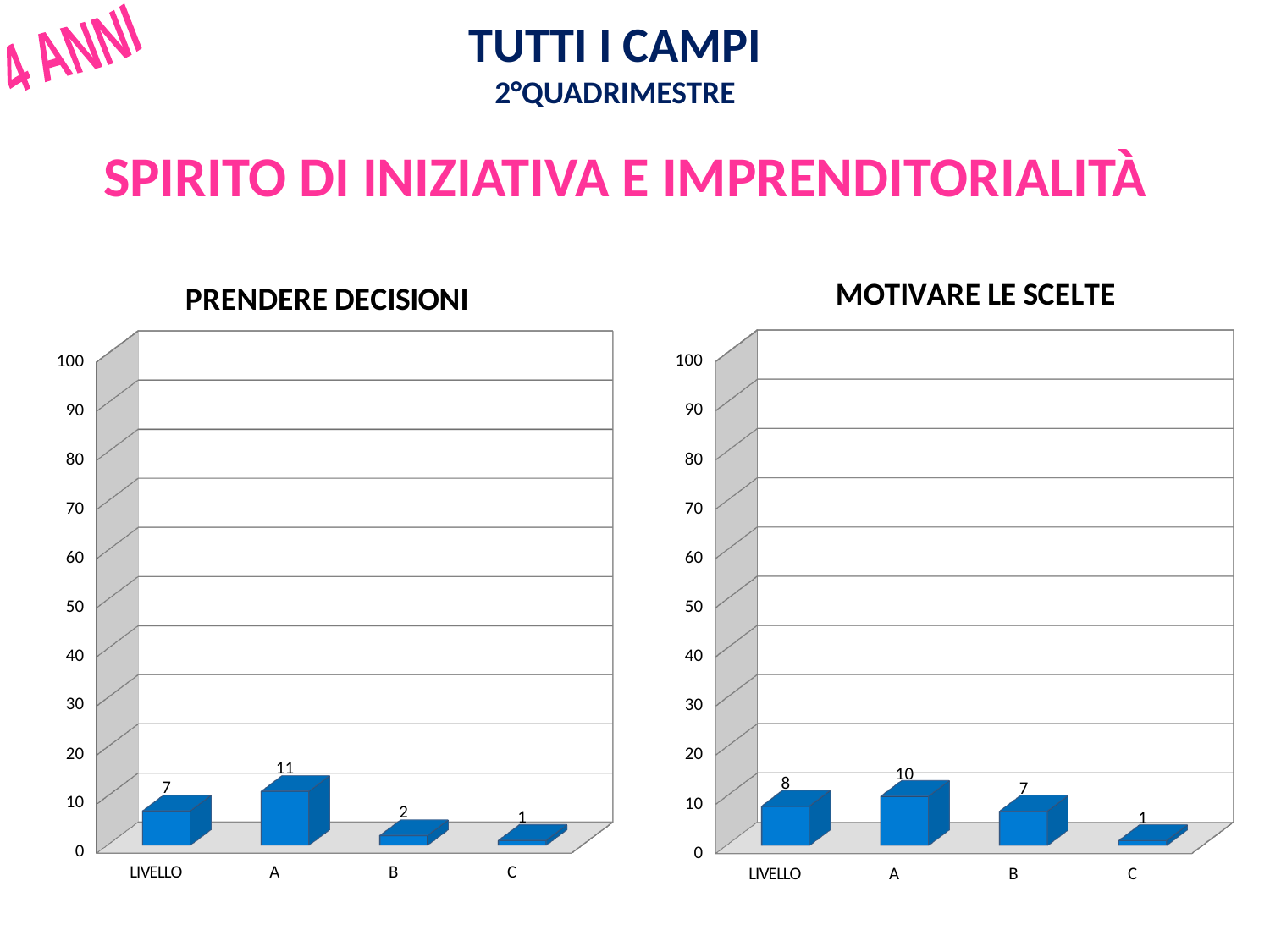

TUTTI I CAMPI
2°QUADRIMESTRE
 4 ANNI
Spirito di iniziativa e imprenditorialità

[unsupported chart]

[unsupported chart]